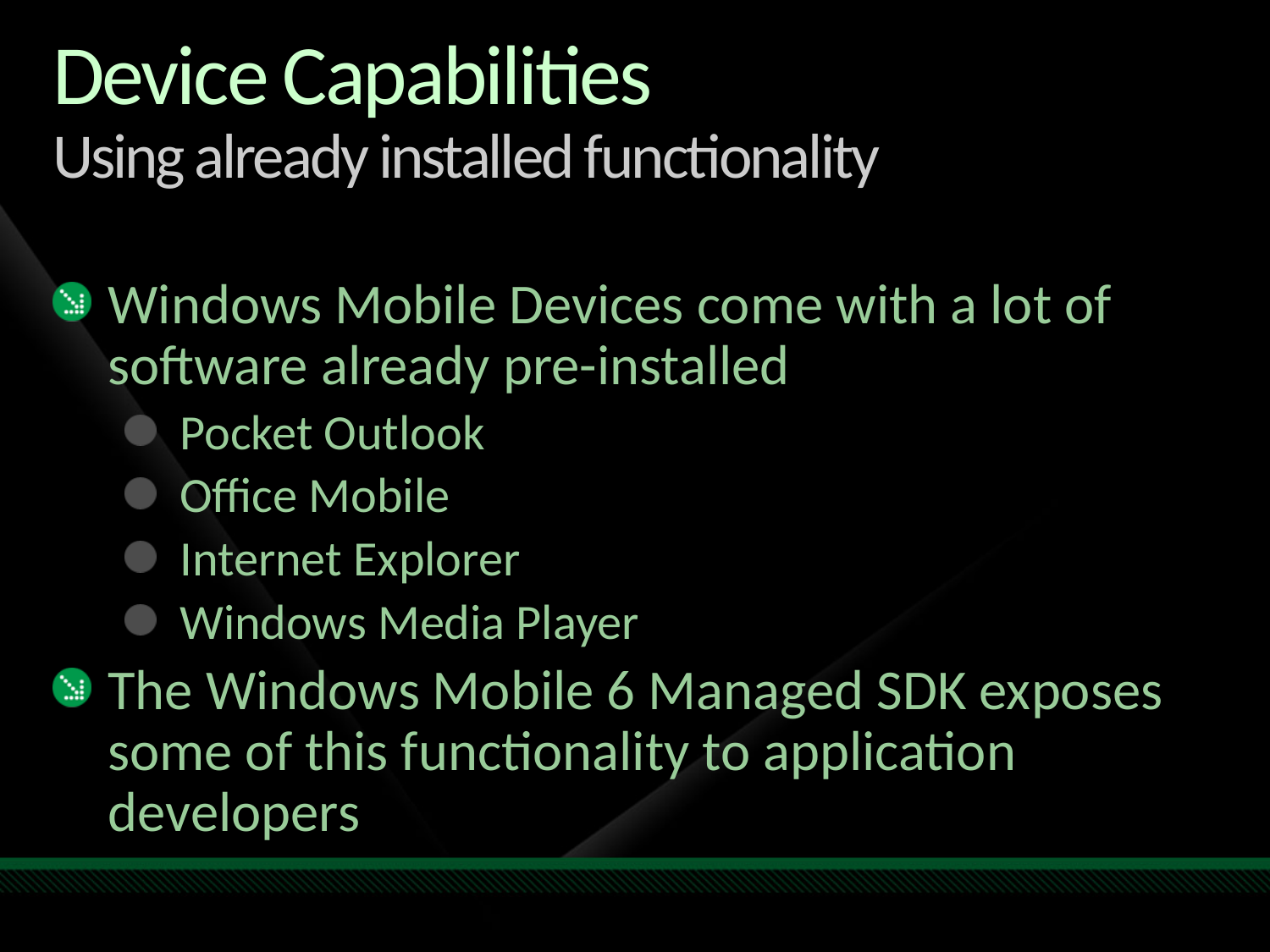

# Device Capabilities Using already installed functionality

Windows Mobile Devices come with a lot of software already pre-installed
Pocket Outlook
Office Mobile
Internet Explorer
Windows Media Player
The Windows Mobile 6 Managed SDK exposes some of this functionality to application developers